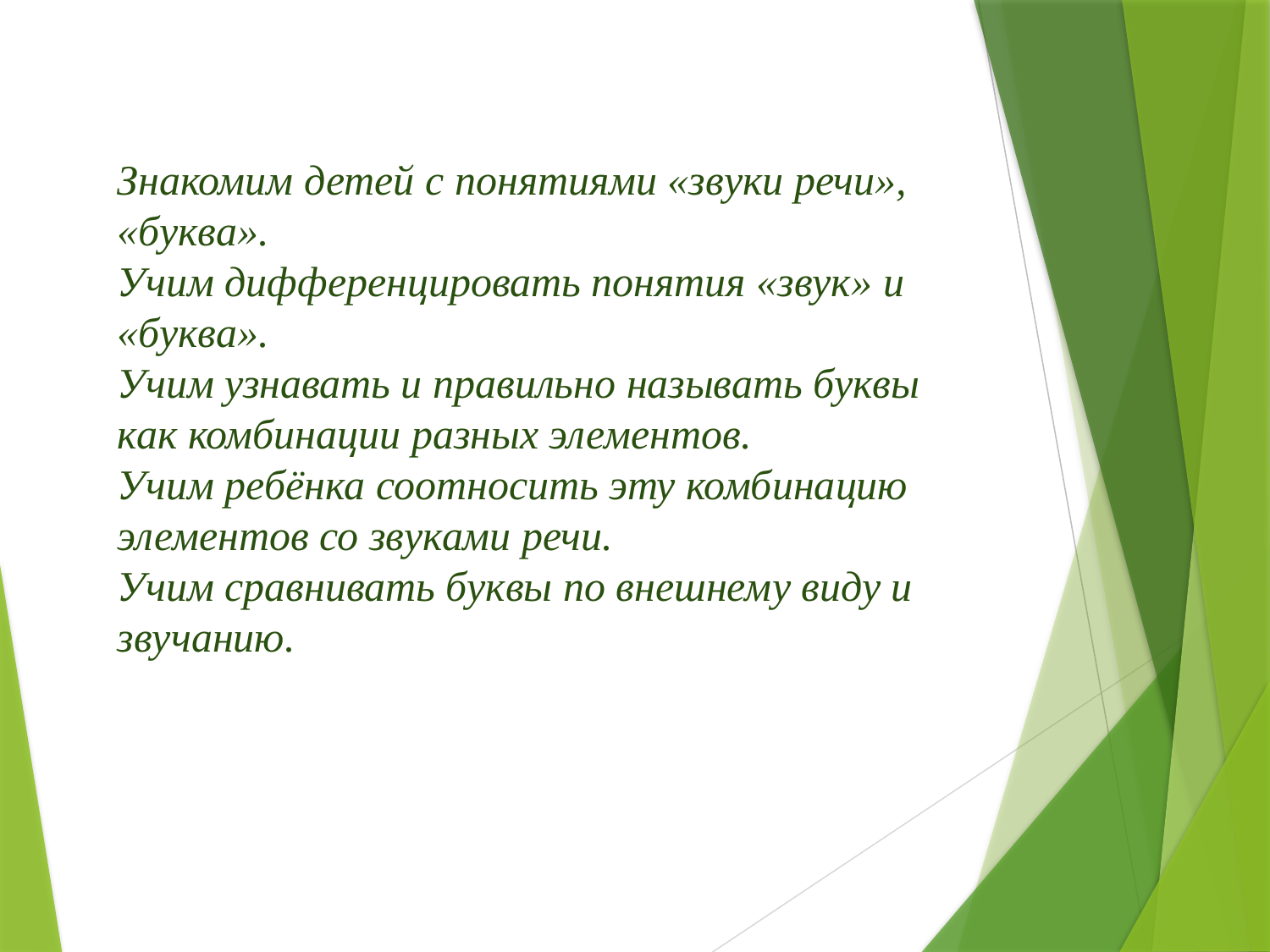

Знакомим детей с понятиями «звуки речи», «буква».
Учим дифференцировать понятия «звук» и «буква».
Учим узнавать и правильно называть буквы как комбинации разных элементов.
Учим ребёнка соотносить эту комбинацию элементов со звуками речи.
Учим сравнивать буквы по внешнему виду и звучанию.